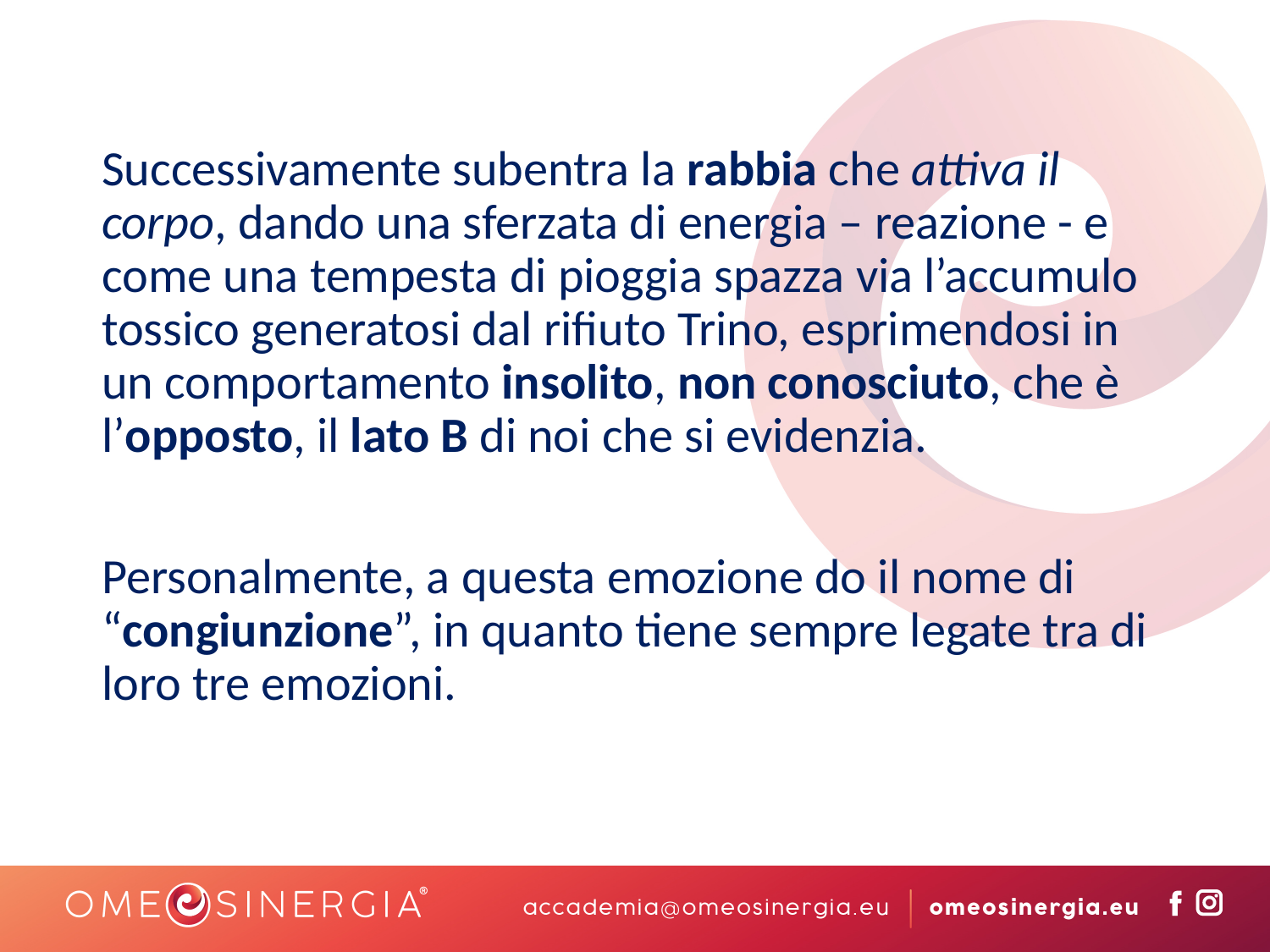

Successivamente subentra la rabbia che attiva il corpo, dando una sferzata di energia – reazione - e come una tempesta di pioggia spazza via l’accumulo tossico generatosi dal rifiuto Trino, esprimendosi in un comportamento insolito, non conosciuto, che è l’opposto, il lato B di noi che si evidenzia.

Personalmente, a questa emozione do il nome di “congiunzione”, in quanto tiene sempre legate tra di loro tre emozioni.